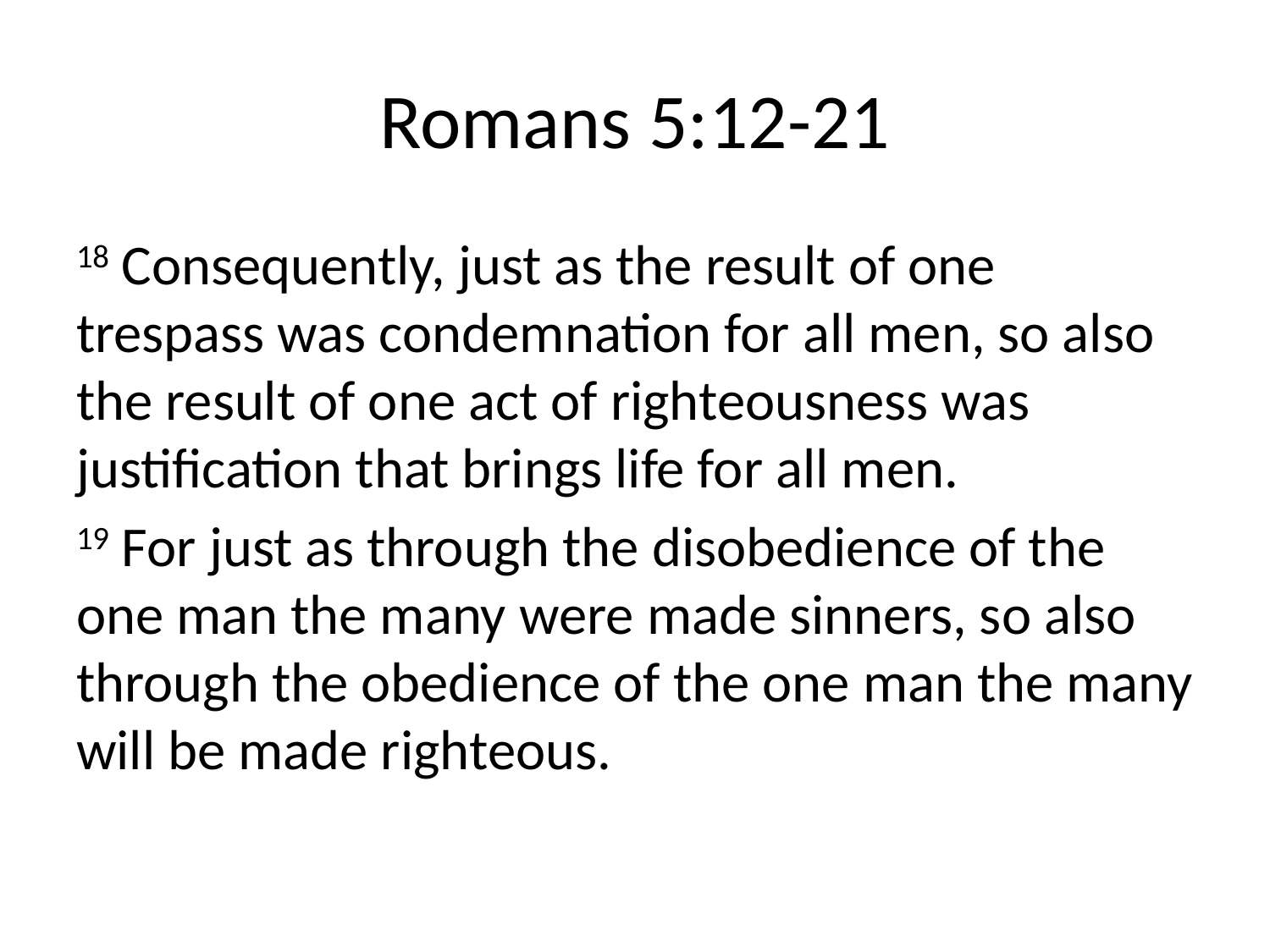

# Romans 5:12-21
18 Consequently, just as the result of one trespass was condemnation for all men, so also the result of one act of righteousness was justification that brings life for all men.
19 For just as through the disobedience of the one man the many were made sinners, so also through the obedience of the one man the many will be made righteous.